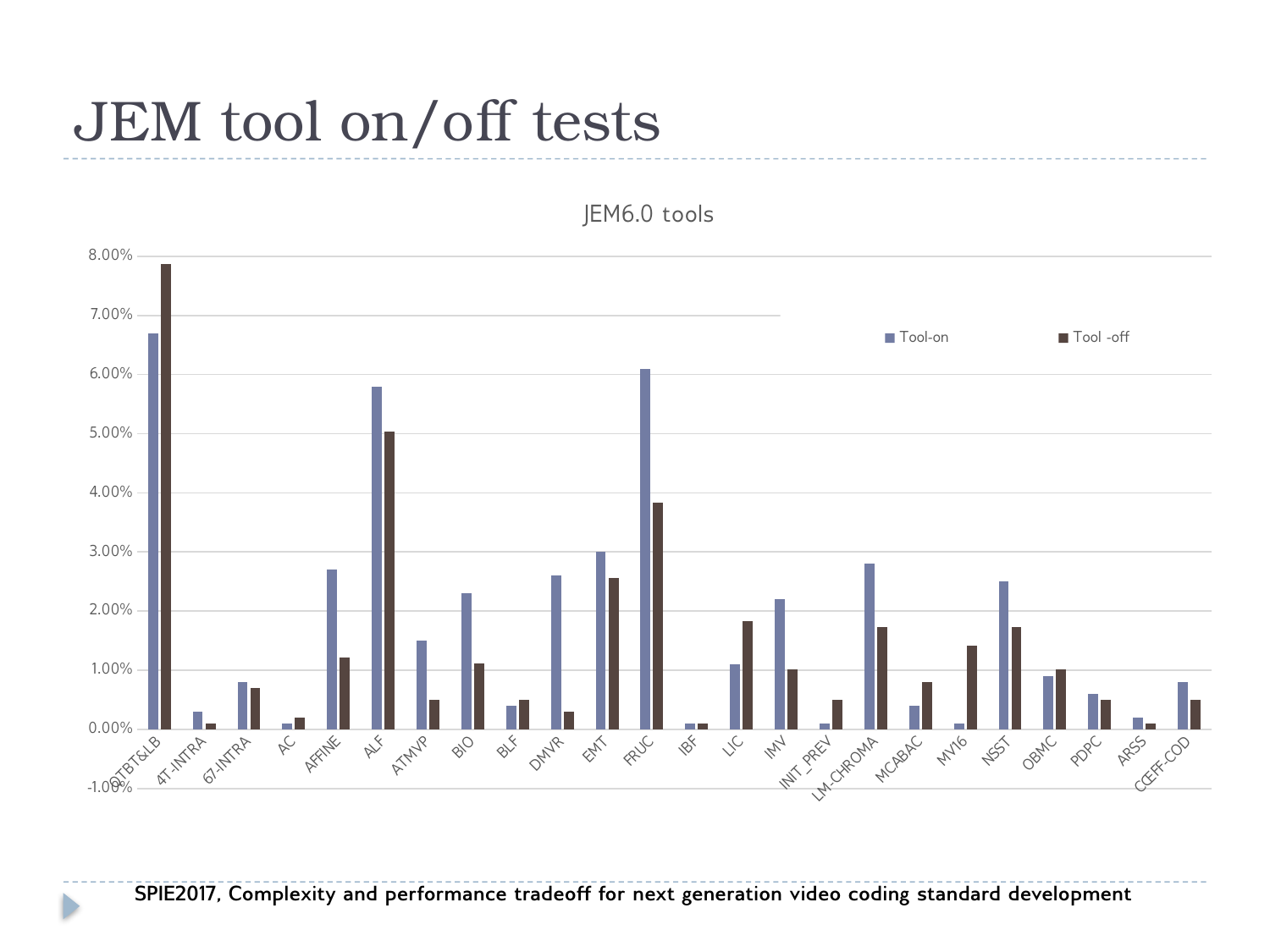

# JEM tool on/off tests

[unsupported chart]

SPIE2017, Complexity and performance tradeoff for next generation video coding standard development